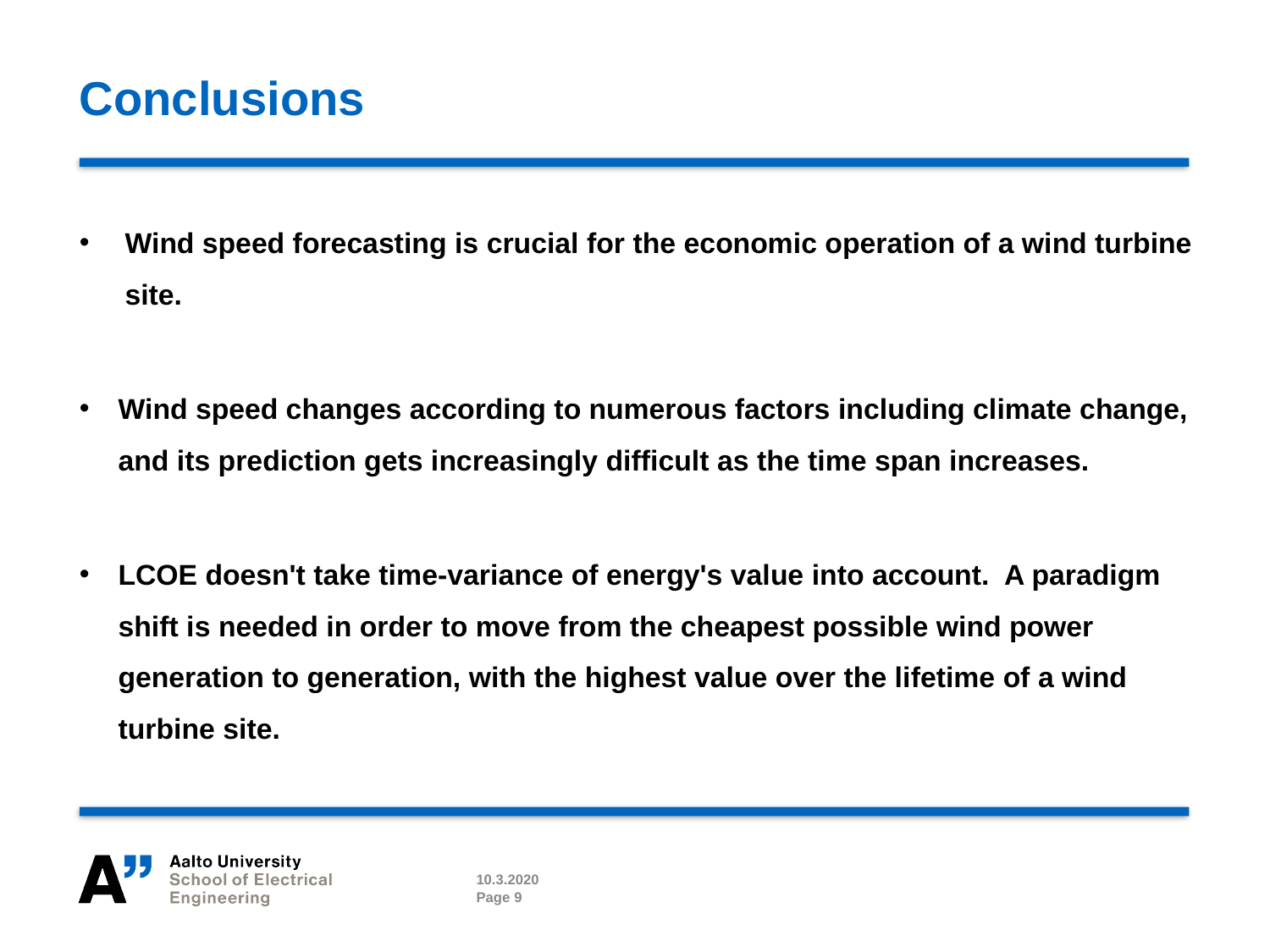

# Conclusions
Wind speed forecasting is crucial for the economic operation of a wind turbine site.

Wind speed changes according to numerous factors including climate change, and its prediction gets increasingly difficult as the time span increases.

LCOE doesn't take time-variance of energy's value into account.  A paradigm shift is needed in order to move from the cheapest possible wind power generation to generation, with the highest value over the lifetime of a wind turbine site.

10.3.2020
Page 9